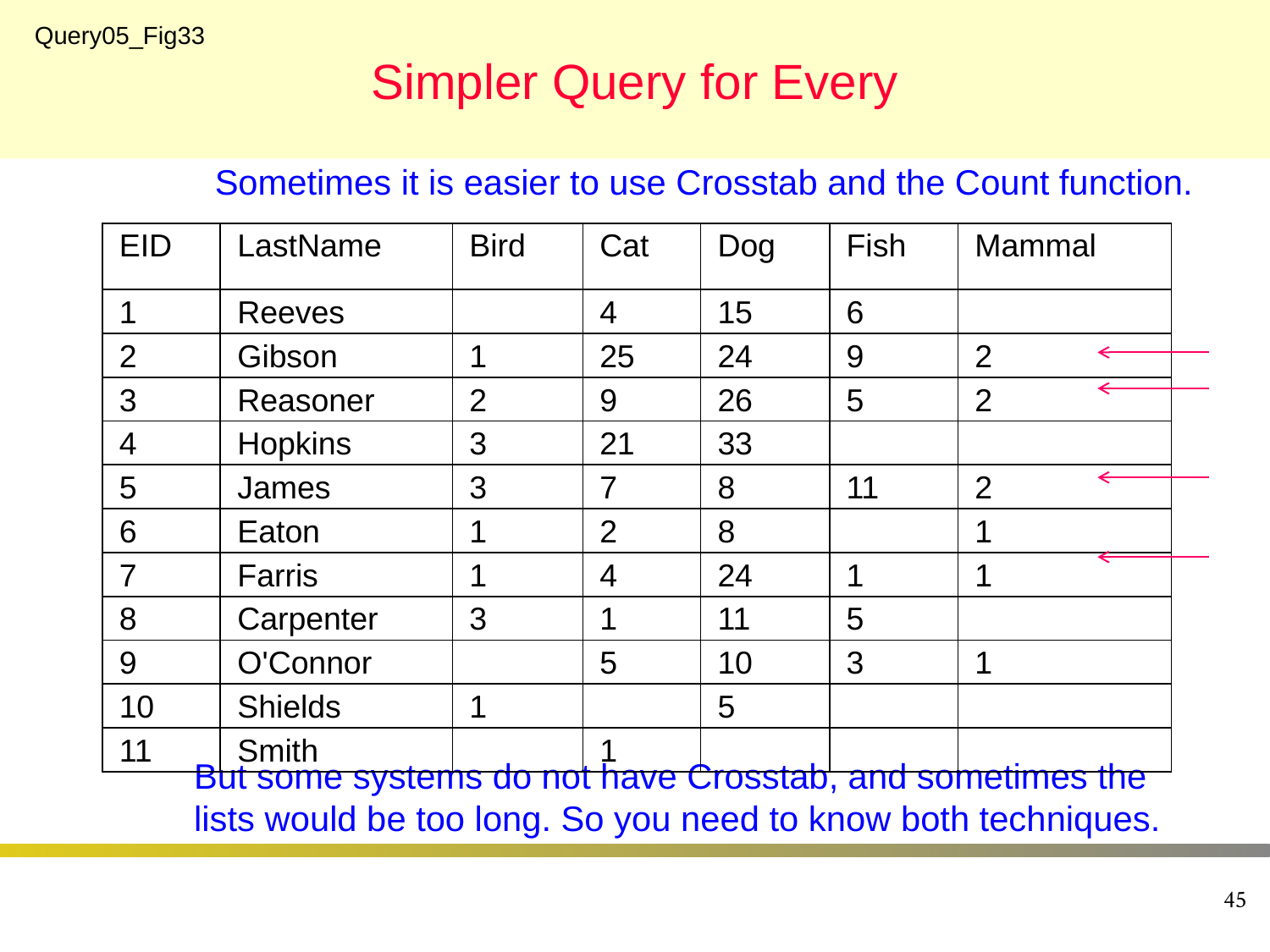

# Simpler Query for Every
Query05_Fig33
Sometimes it is easier to use Crosstab and the Count function.
| EID | LastName | Bird | Cat | Dog | Fish | Mammal |
| --- | --- | --- | --- | --- | --- | --- |
| 1 | Reeves |  | 4 | 15 | 6 |  |
| 2 | Gibson | 1 | 25 | 24 | 9 | 2 |
| 3 | Reasoner | 2 | 9 | 26 | 5 | 2 |
| 4 | Hopkins | 3 | 21 | 33 |  |  |
| 5 | James | 3 | 7 | 8 | 11 | 2 |
| 6 | Eaton | 1 | 2 | 8 |  | 1 |
| 7 | Farris | 1 | 4 | 24 | 1 | 1 |
| 8 | Carpenter | 3 | 1 | 11 | 5 |  |
| 9 | O'Connor |  | 5 | 10 | 3 | 1 |
| 10 | Shields | 1 |  | 5 |  |  |
| 11 | Smith |  | 1 |  |  |  |
But some systems do not have Crosstab, and sometimes the
lists would be too long. So you need to know both techniques.
45